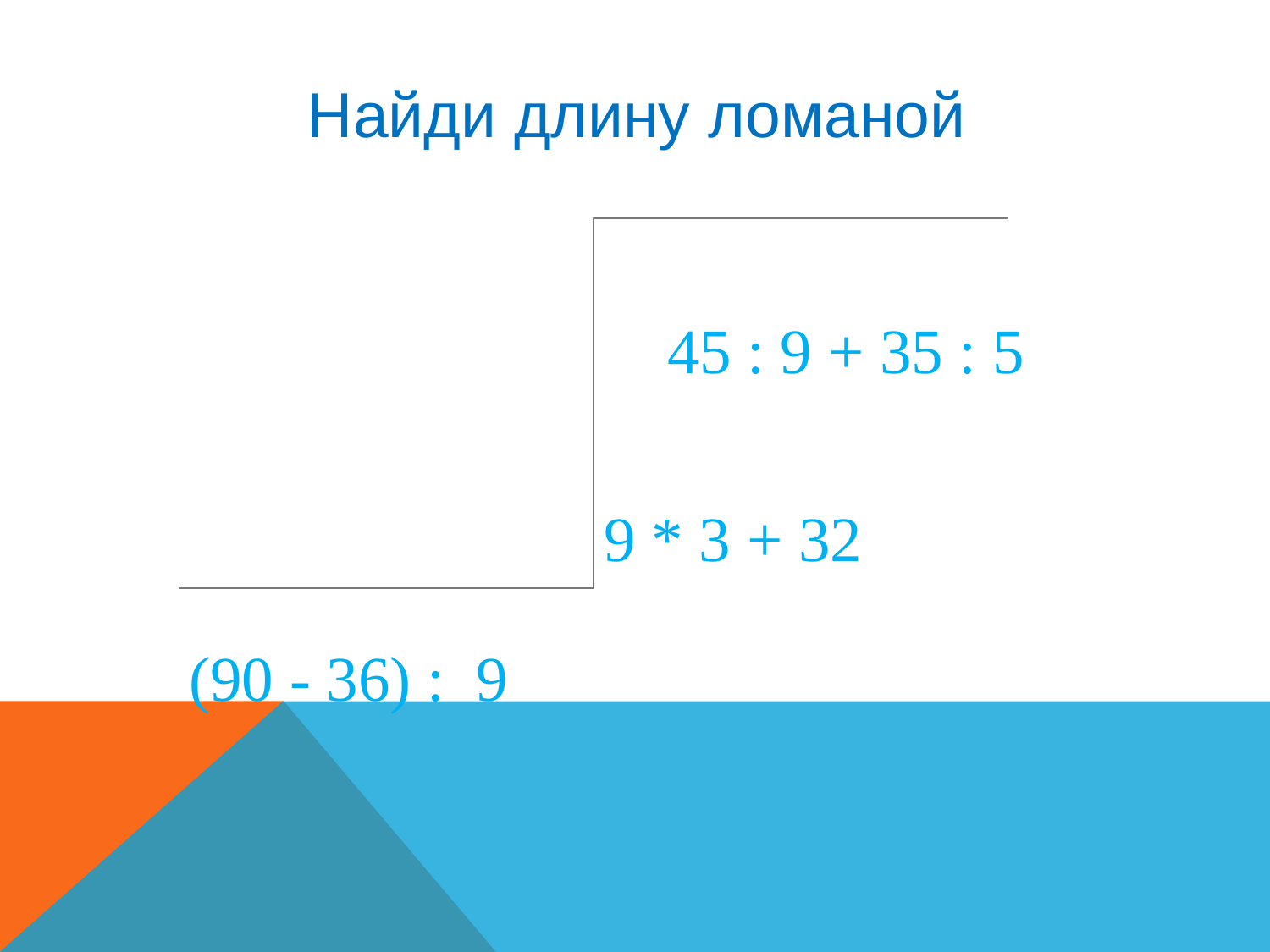

#

     Найди длину ломаной

                                            45 : 9 + 35 : 5

                              9 * 3 + 32

     (90 - 36) :  9